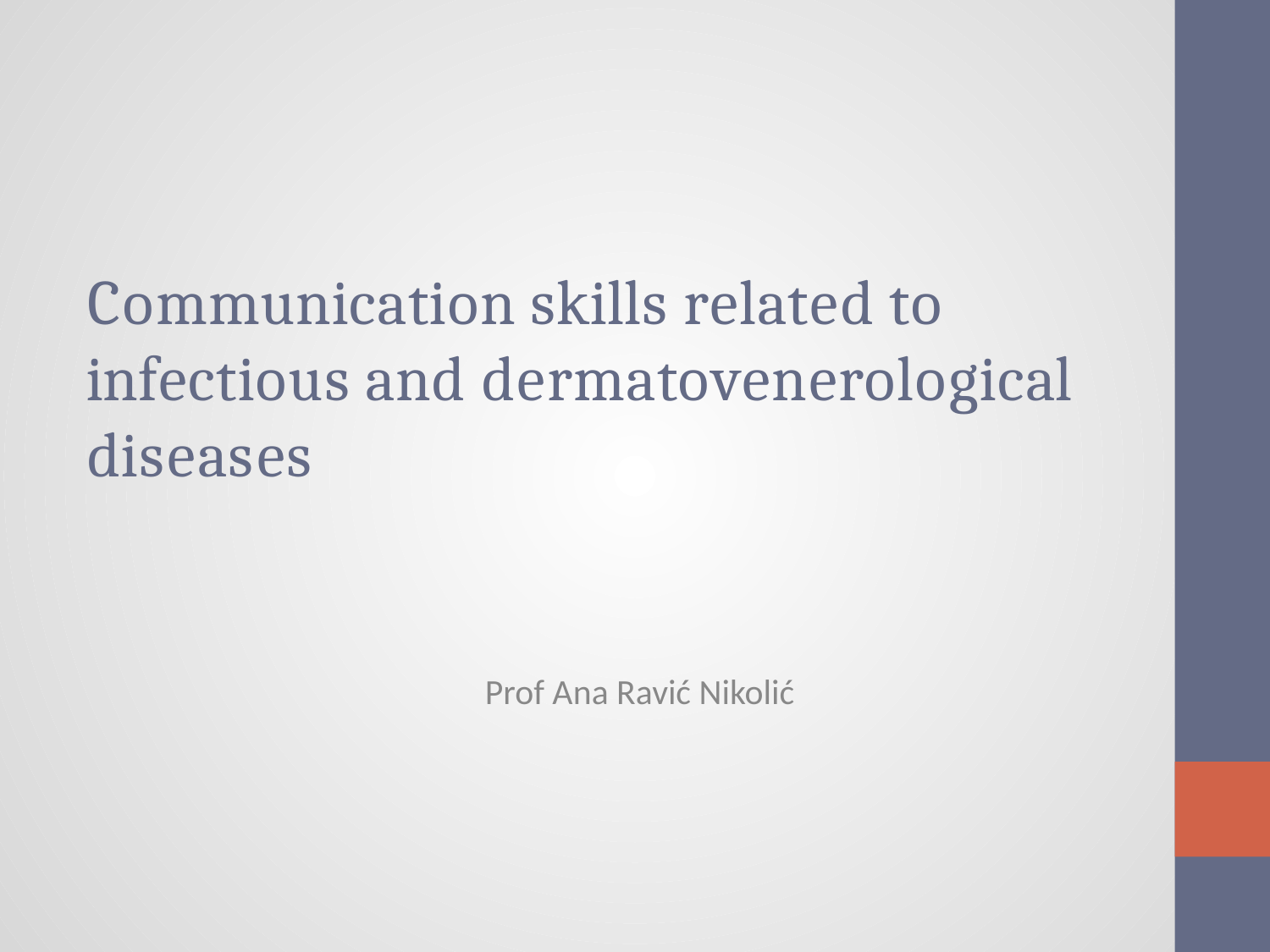

# Communication skills related to infectious and dermatovenerological diseases

Prof Ana Ravić Nikolić